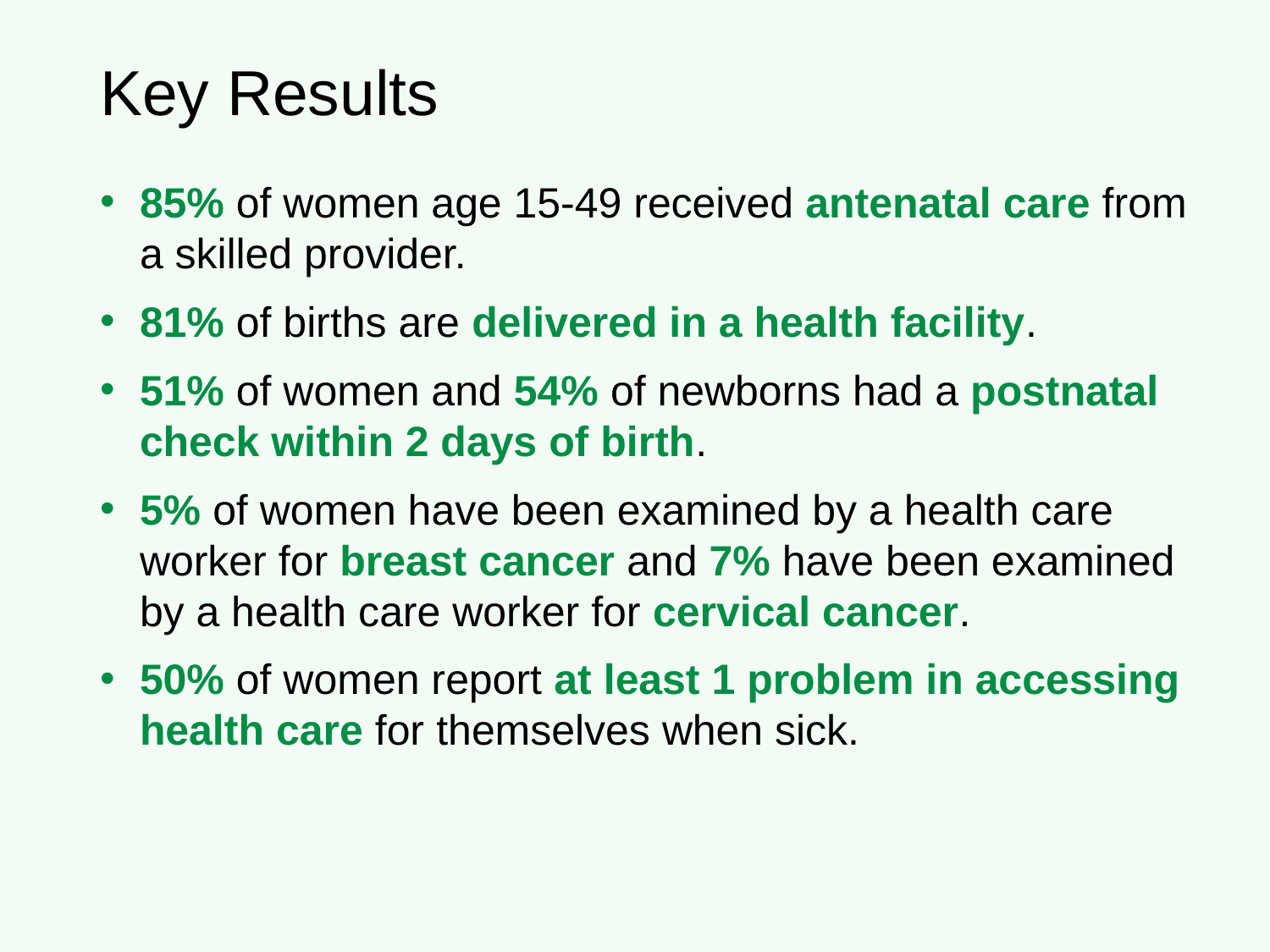

# Key Results
85% of women age 15-49 received antenatal care from a skilled provider.
81% of births are delivered in a health facility.
51% of women and 54% of newborns had a postnatal check within 2 days of birth.
5% of women have been examined by a health care worker for breast cancer and 7% have been examined by a health care worker for cervical cancer.
50% of women report at least 1 problem in accessing health care for themselves when sick.